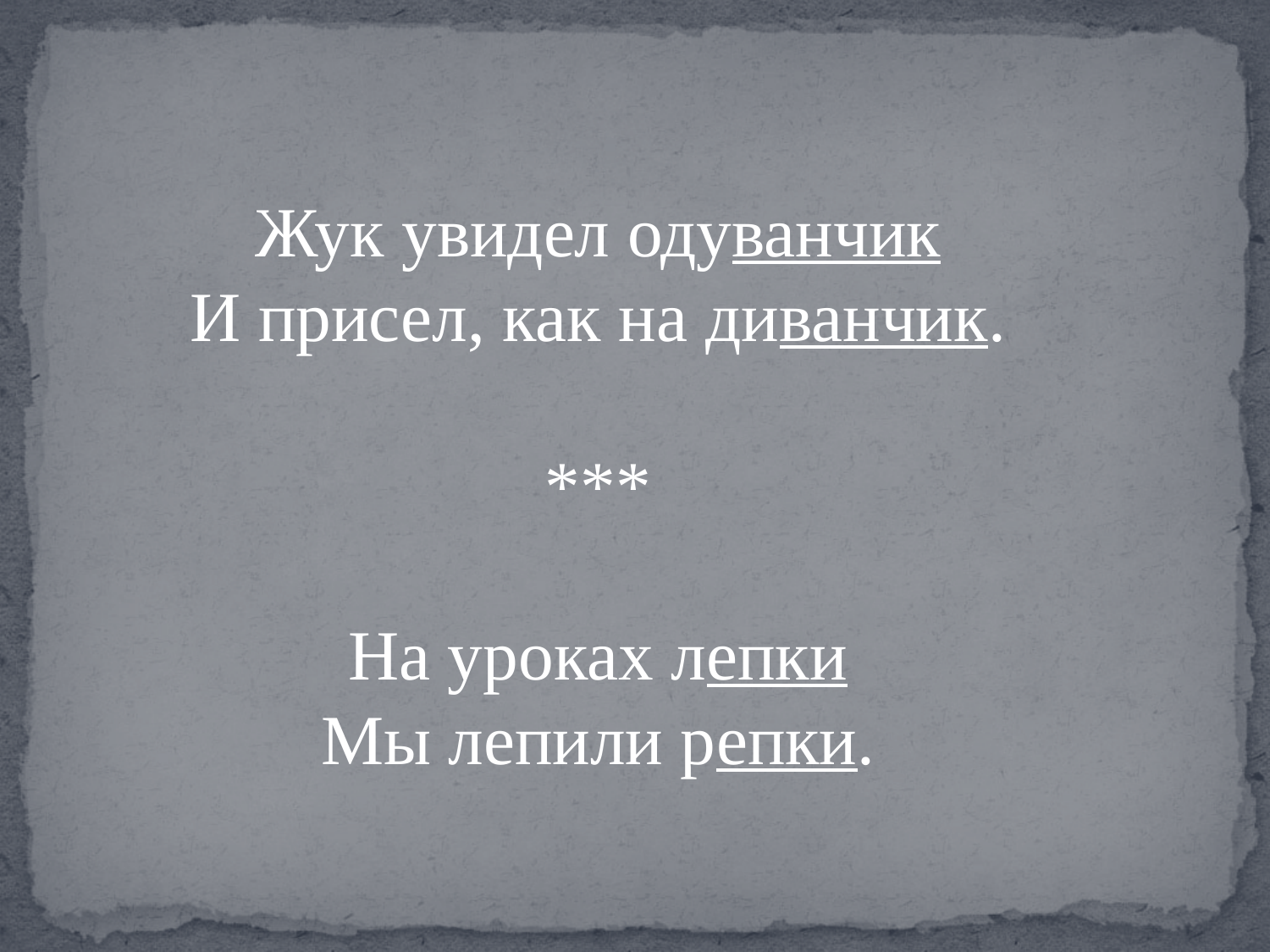

Жук увидел одуванчик
И присел, как на диванчик.

***

На уроках лепки
Мы лепили репки.